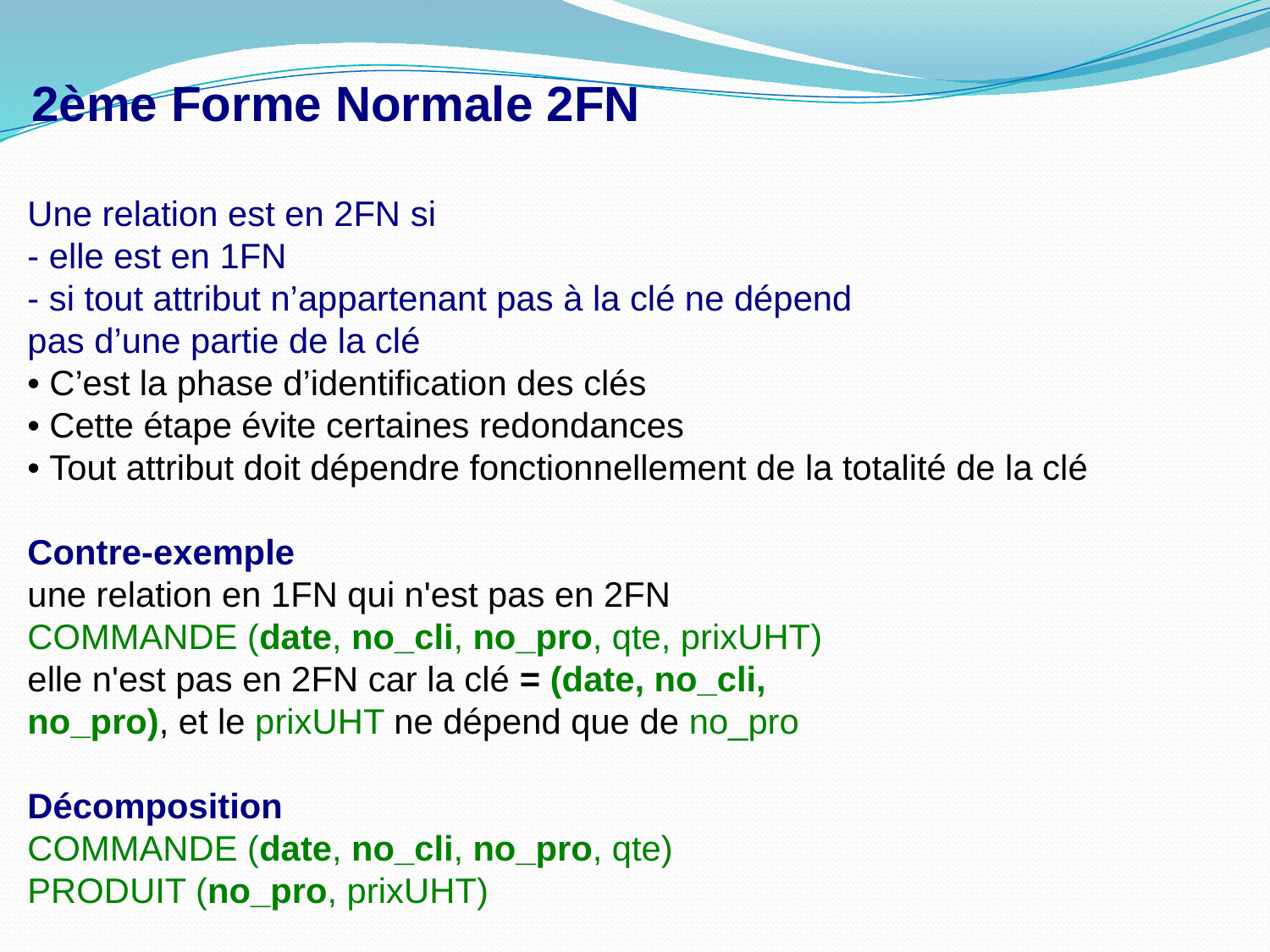

2ème Forme Normale 2FN

Une relation est en 2FN si
- elle est en 1FN
- si tout attribut n’appartenant pas à la clé ne dépend
pas d’une partie de la clé
• C’est la phase d’identification des clés
• Cette étape évite certaines redondances
• Tout attribut doit dépendre fonctionnellement de la totalité de la clé

Contre-exemple
une relation en 1FN qui n'est pas en 2FN
COMMANDE (date, no_cli, no_pro, qte, prixUHT)
elle n'est pas en 2FN car la clé = (date, no_cli,
no_pro), et le prixUHT ne dépend que de no_pro

Décomposition
COMMANDE (date, no_cli, no_pro, qte)
PRODUIT (no_pro, prixUHT)